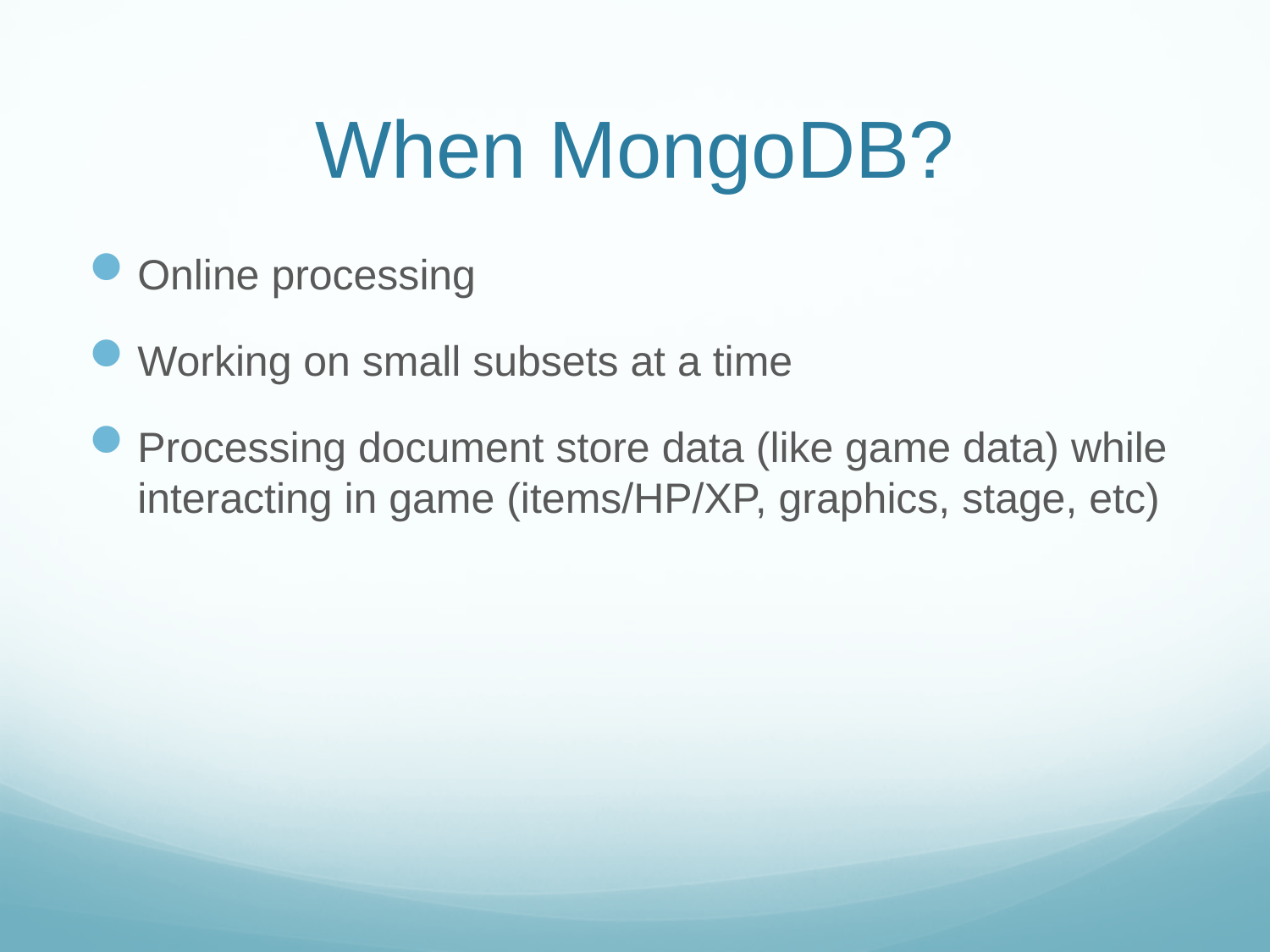

# When MongoDB?
Online processing
Working on small subsets at a time
Processing document store data (like game data) while interacting in game (items/HP/XP, graphics, stage, etc)